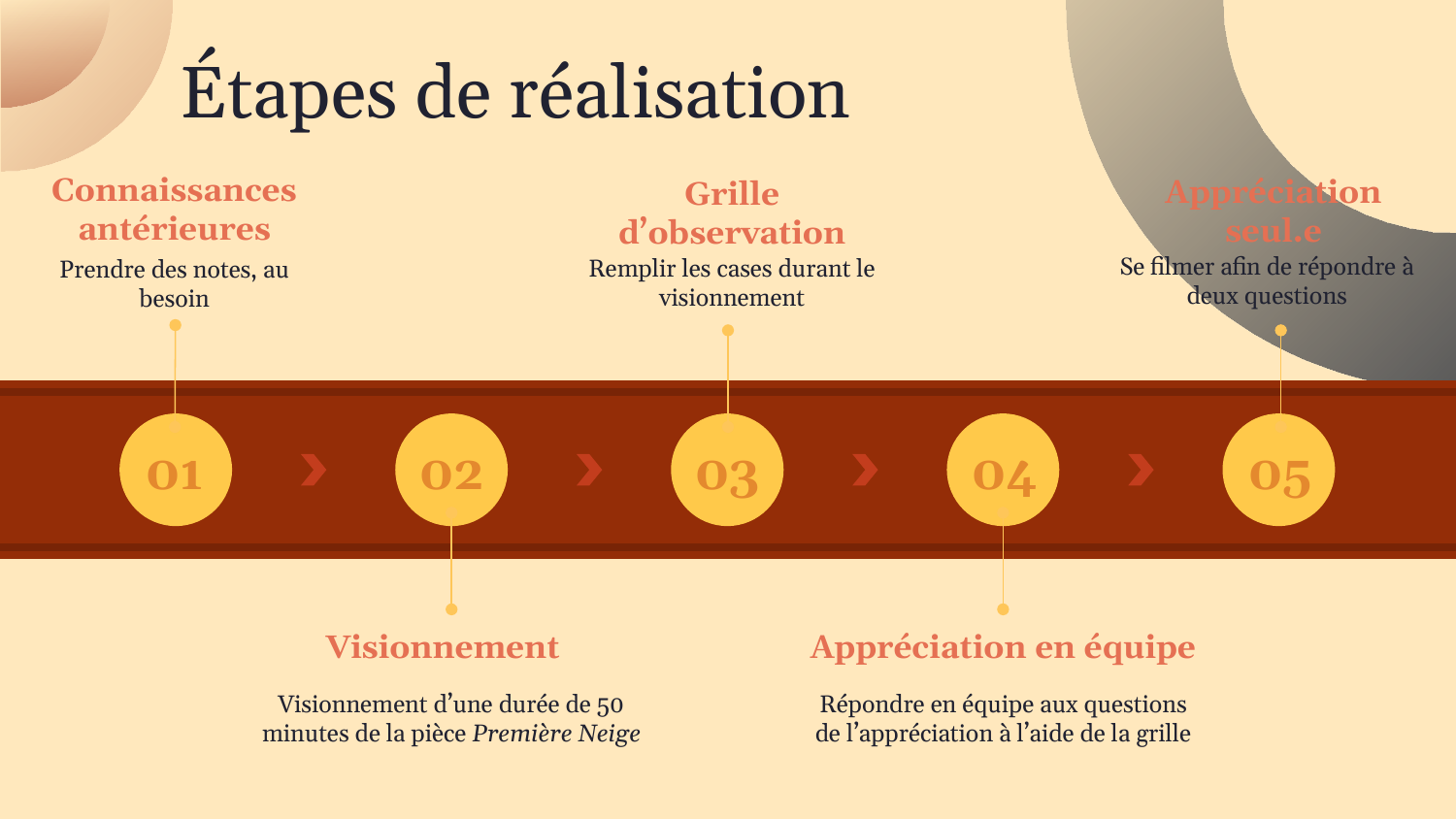

# Étapes de réalisation
Connaissances antérieures
Appréciation seul.e
Grille d’observation
Se filmer afin de répondre à deux questions

Remplir les cases durant le visionnement

Prendre des notes, au besoin

01
02
03
04
05

Visionnement
Appréciation en équipe
Répondre en équipe aux questions de l’appréciation à l’aide de la grille
Visionnement d’une durée de 50 minutes de la pièce Première Neige